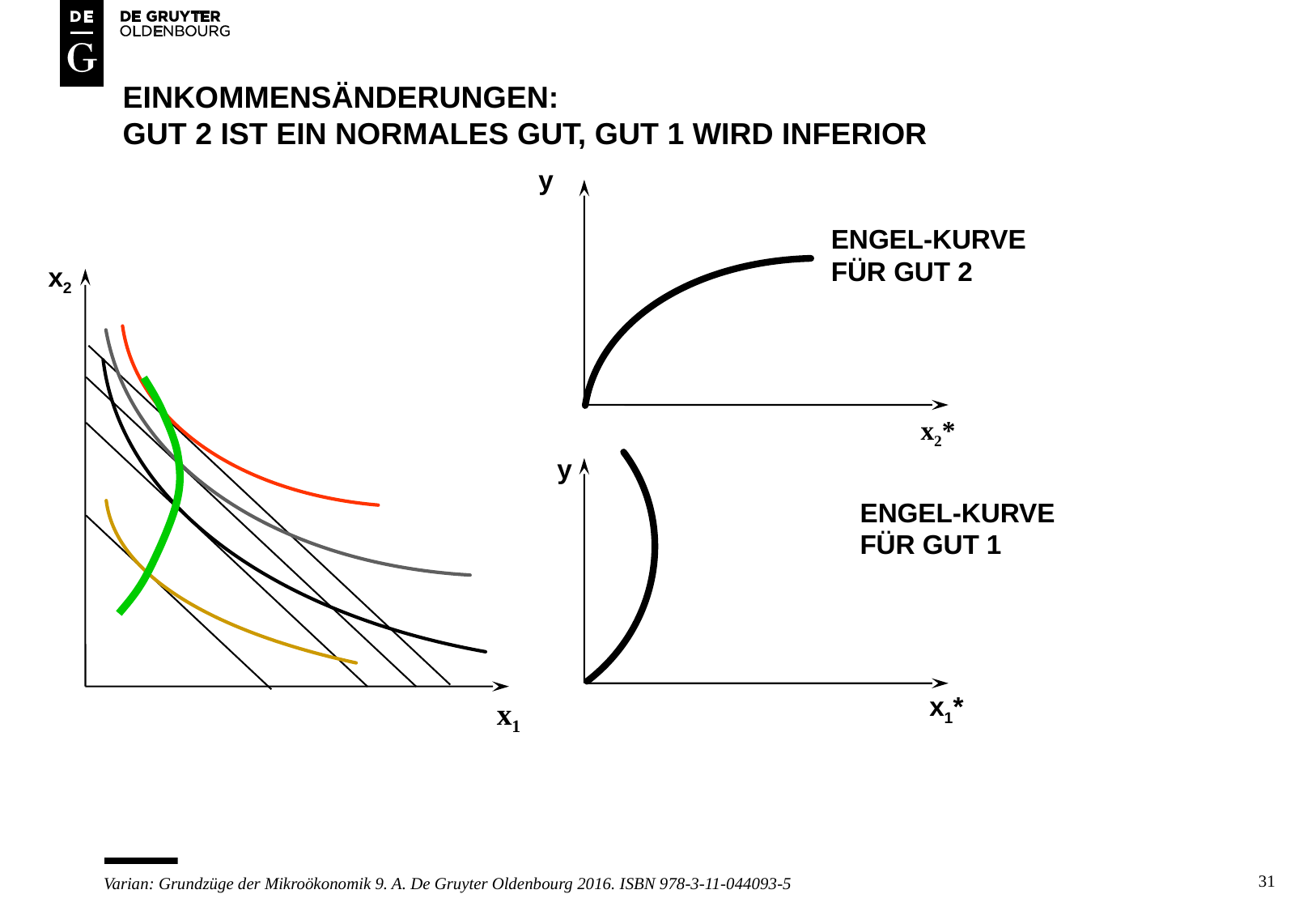

# Einkommensänderungen: Gut 2 ist ein normales Gut, Gut 1 wird inferior

y

ENGEL-KURVE
FÜR GUT 2

x2

x2*

y

ENGEL-KURVE
FÜR GUT 1

x1*

x1
31
Varian: Grundzüge der Mikroökonomik 9. A. De Gruyter Oldenbourg 2016. ISBN 978-3-11-044093-5